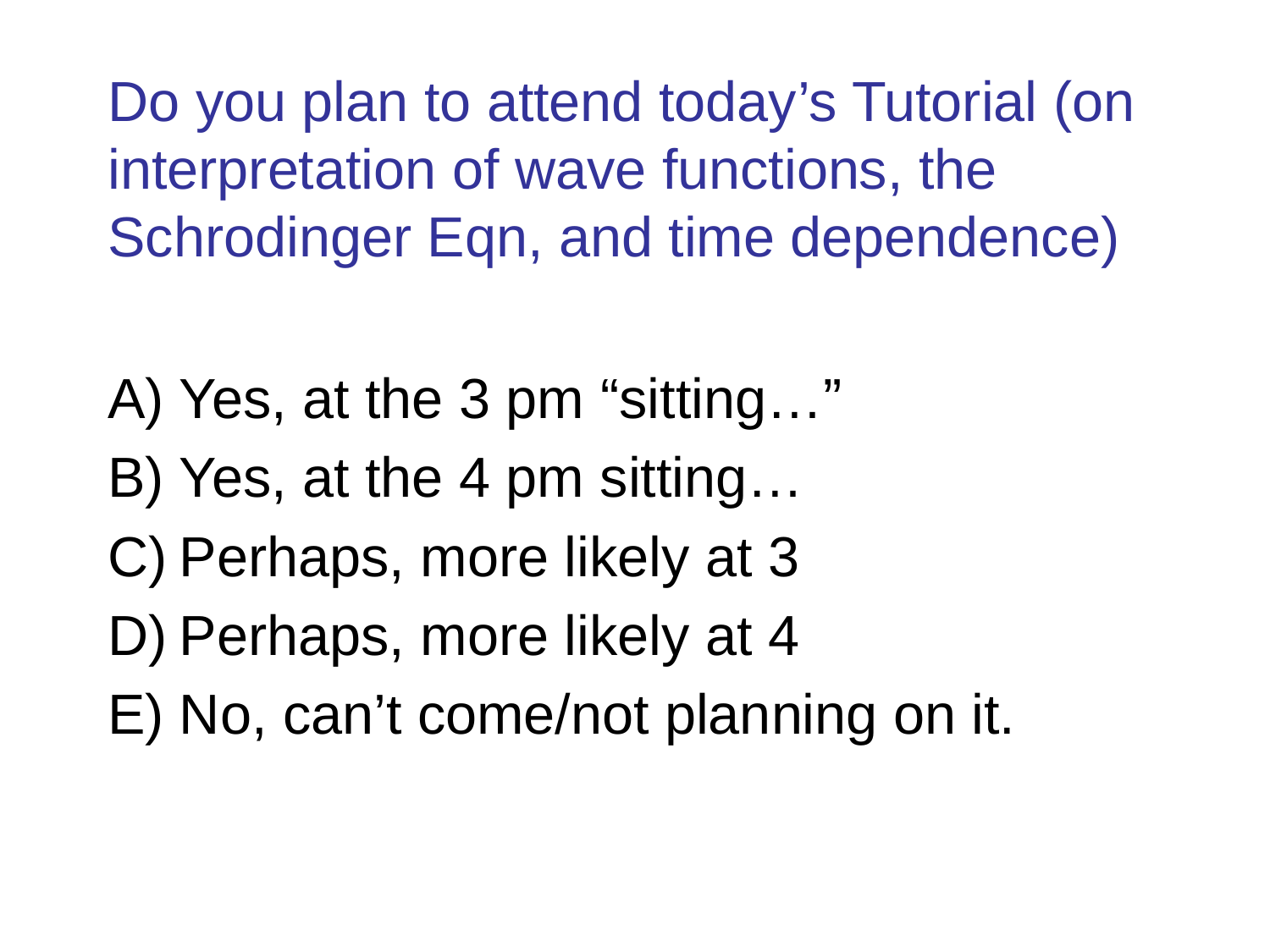

# Do you plan to attend today’s Tutorial (on interpretation of wave functions, the Schrodinger Eqn, and time dependence)
Yes, at the 3 pm “sitting…”
Yes, at the 4 pm sitting…
Perhaps, more likely at 3
Perhaps, more likely at 4
No, can’t come/not planning on it.